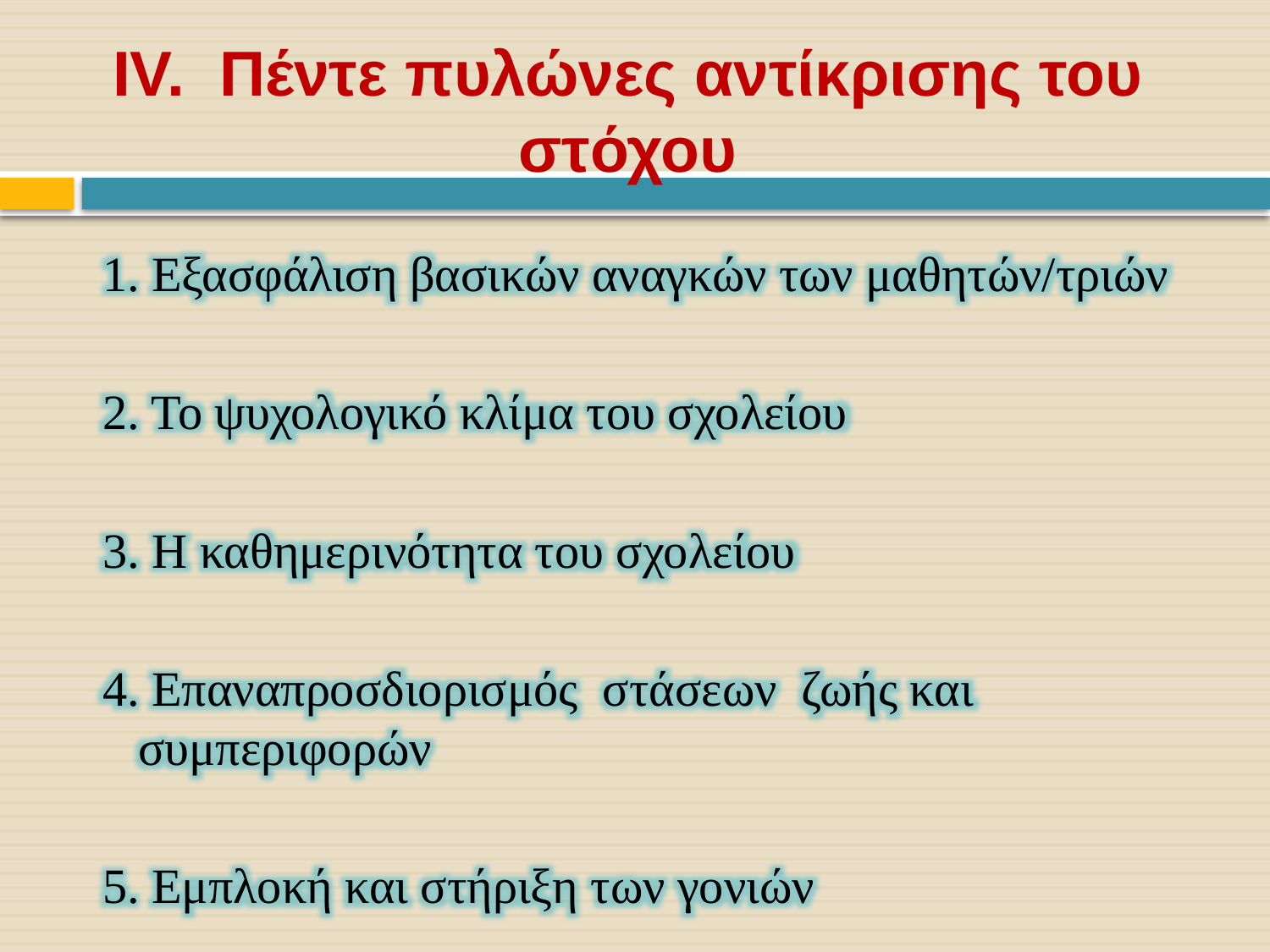

IV.  Πέντε πυλώνες αντίκρισης του στόχου
1. Εξασφάλιση βασικών αναγκών των μαθητών/τριών

2. Το ψυχολογικό κλίμα του σχολείου

3. Η καθημερινότητα του σχολείου

4. Επαναπροσδιορισμός  στάσεων  ζωής και συμπεριφορών

5. Εμπλοκή και στήριξη των γονιών